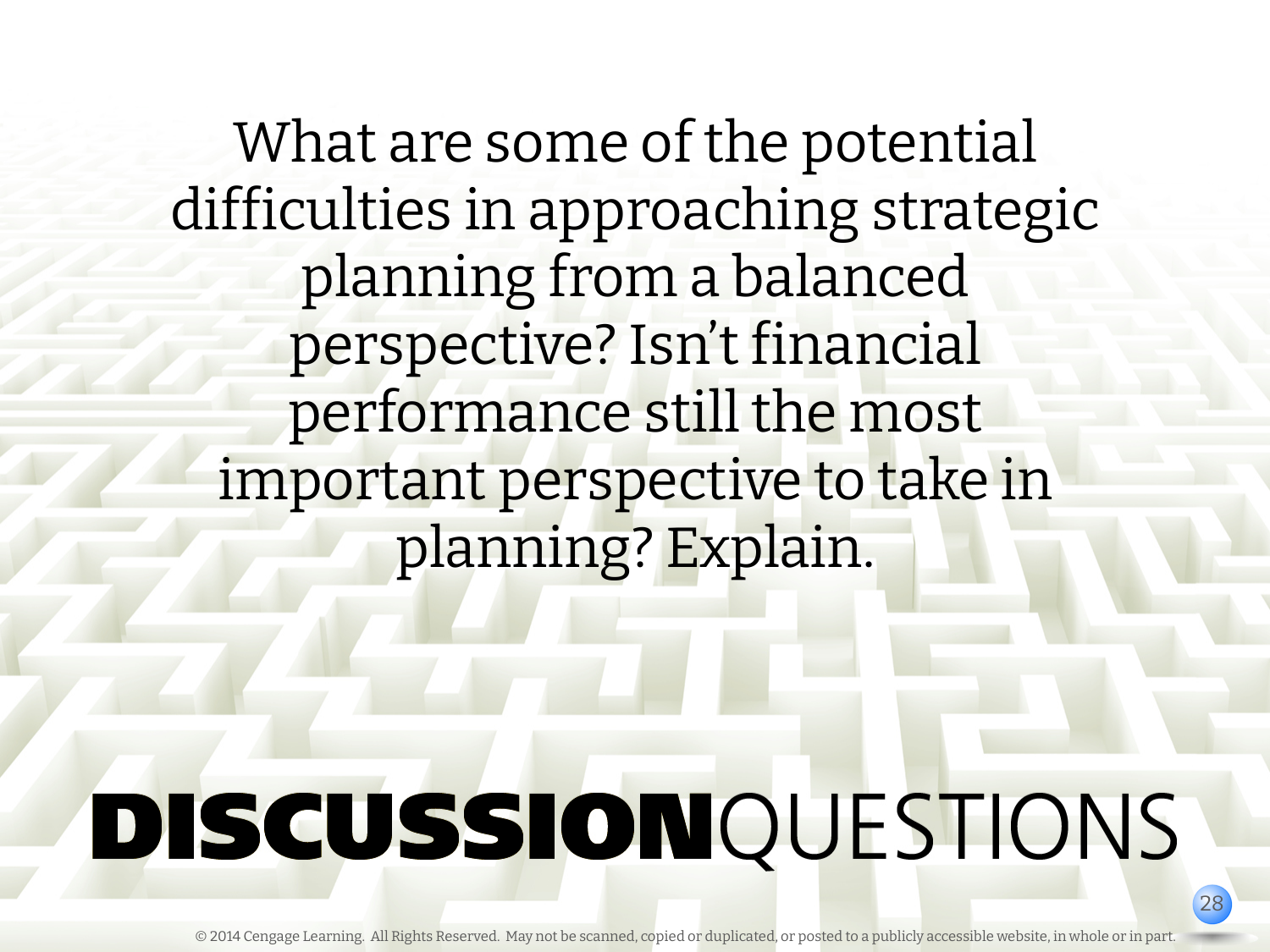

What are some of the potential difficulties in approaching strategic planning from a balanced perspective? Isn’t financial performance still the most important perspective to take in planning? Explain.
28